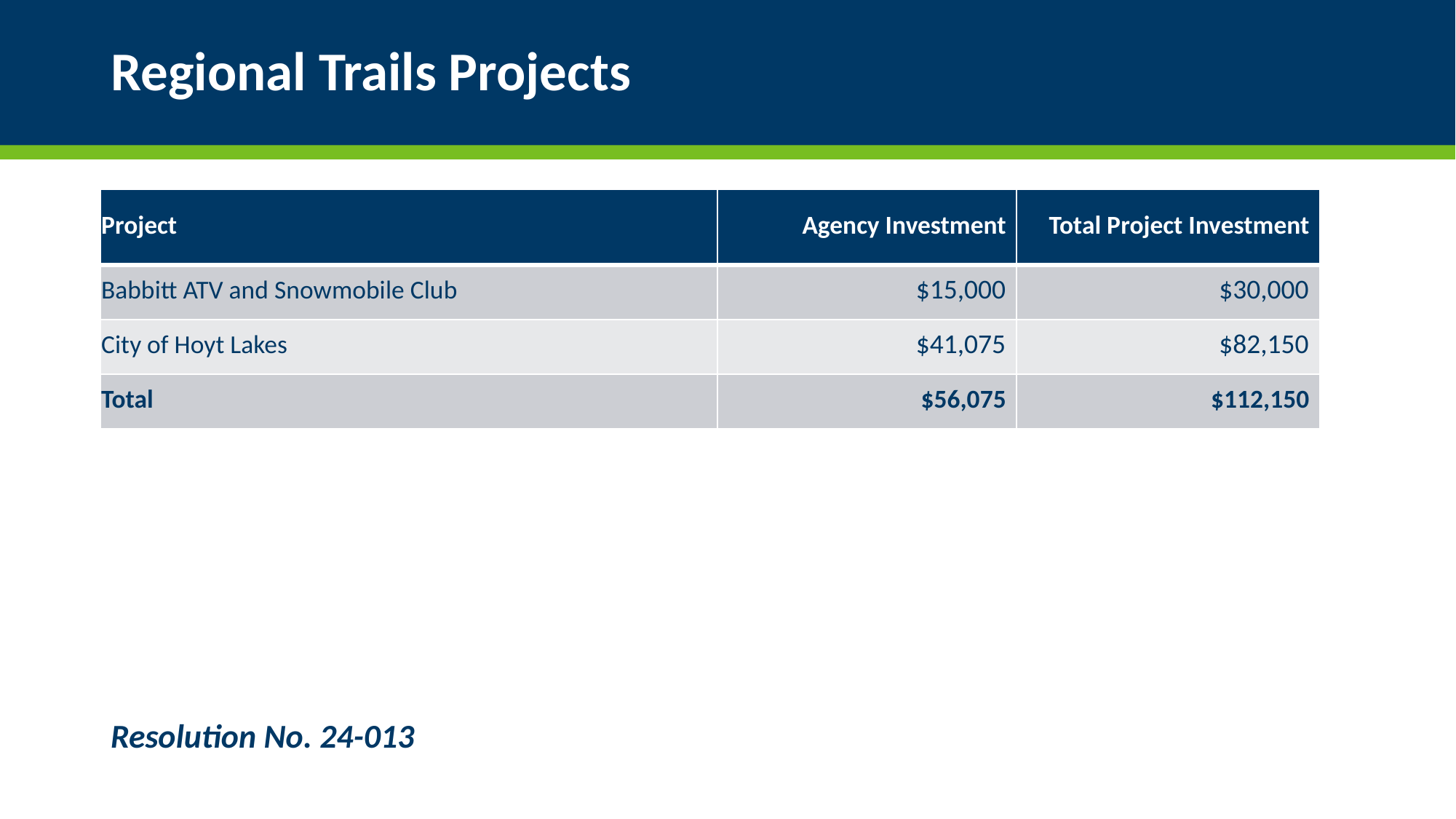

# Regional Trails Projects
| Project | Agency Investment | Total Project Investment |
| --- | --- | --- |
| Babbitt ATV and Snowmobile Club | $15,000 | $30,000 |
| City of Hoyt Lakes | $41,075 | $82,150 |
| Total | $56,075 | $112,150 |
Resolution No. 24-013